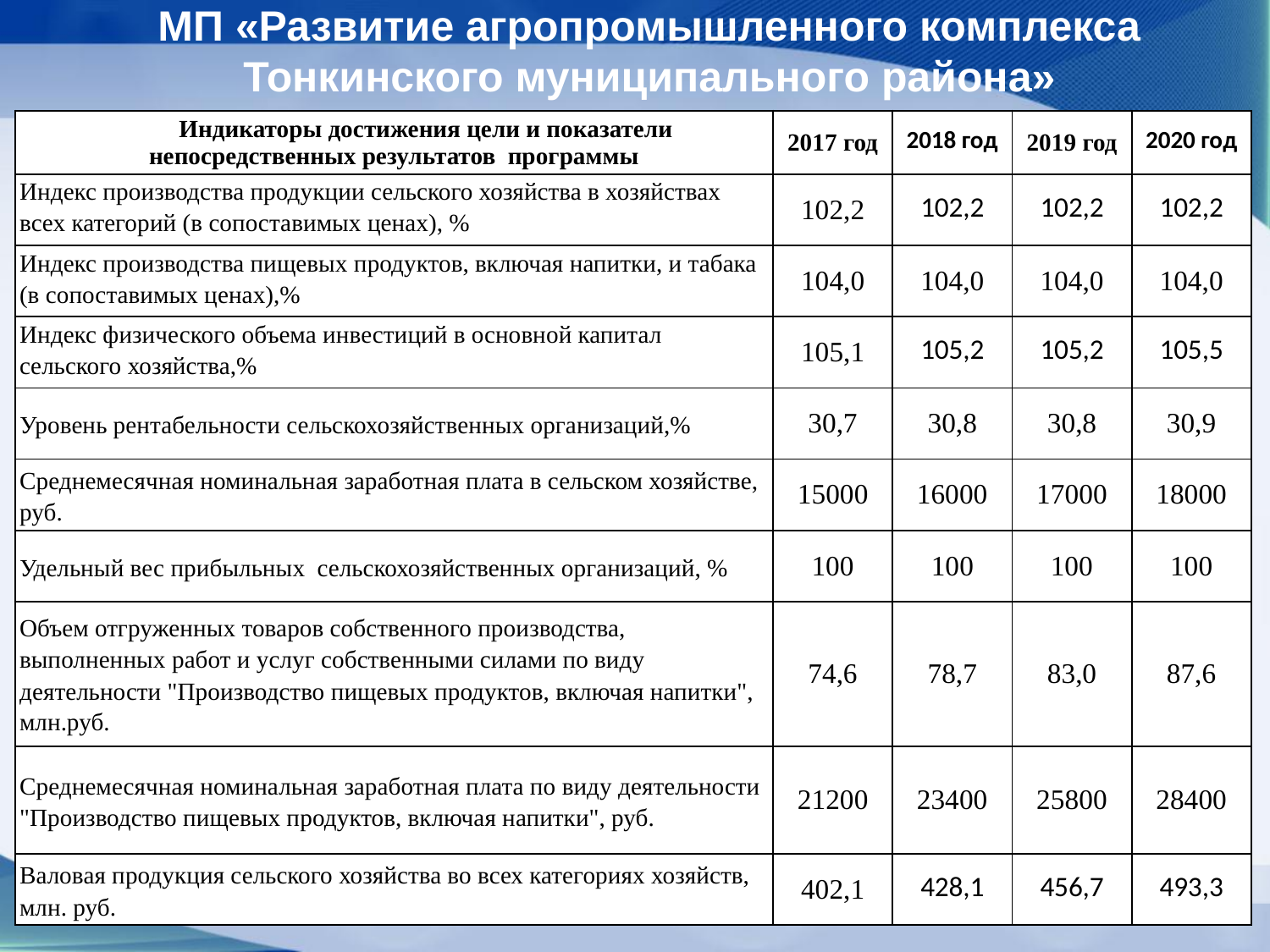

МП «Развитие агропромышленного комплекса Тонкинского муниципального района»
| Индикаторы достижения цели и показатели непосредственных результатов программы | 2017 год | 2018 год | 2019 год | 2020 год |
| --- | --- | --- | --- | --- |
| Индекс производства продукции сельского хозяйства в хозяйствах всех категорий (в сопоставимых ценах), % | 102,2 | 102,2 | 102,2 | 102,2 |
| Индекс производства пищевых продуктов, включая напитки, и табака (в сопоставимых ценах),% | 104,0 | 104,0 | 104,0 | 104,0 |
| Индекс физического объема инвестиций в основной капитал сельского хозяйства,% | 105,1 | 105,2 | 105,2 | 105,5 |
| Уровень рентабельности сельскохозяйственных организаций,% | 30,7 | 30,8 | 30,8 | 30,9 |
| Среднемесячная номинальная заработная плата в сельском хозяйстве, руб. | 15000 | 16000 | 17000 | 18000 |
| Удельный вес прибыльных сельскохозяйственных организаций, % | 100 | 100 | 100 | 100 |
| Объем отгруженных товаров собственного производства, выполненных работ и услуг собственными силами по виду деятельности "Производство пищевых продуктов, включая напитки", млн.руб. | 74,6 | 78,7 | 83,0 | 87,6 |
| Среднемесячная номинальная заработная плата по виду деятельности "Производство пищевых продуктов, включая напитки", руб. | 21200 | 23400 | 25800 | 28400 |
| Валовая продукция сельского хозяйства во всех категориях хозяйств, млн. руб. | 402,1 | 428,1 | 456,7 | 493,3 |